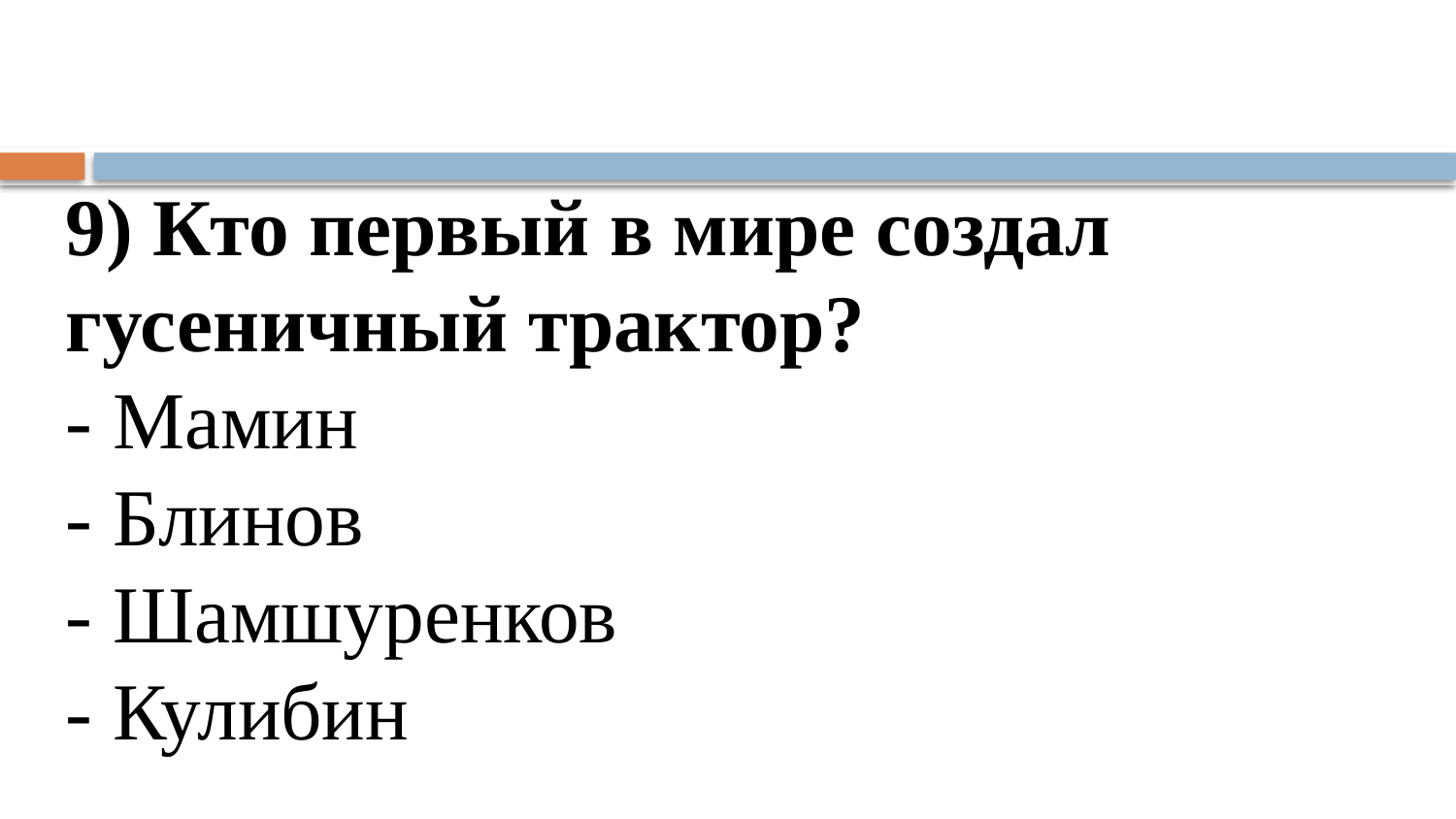

# 9) Кто первый в мире создал гусеничный трактор? - Мамин - Блинов - Шамшуренков - Кулибин